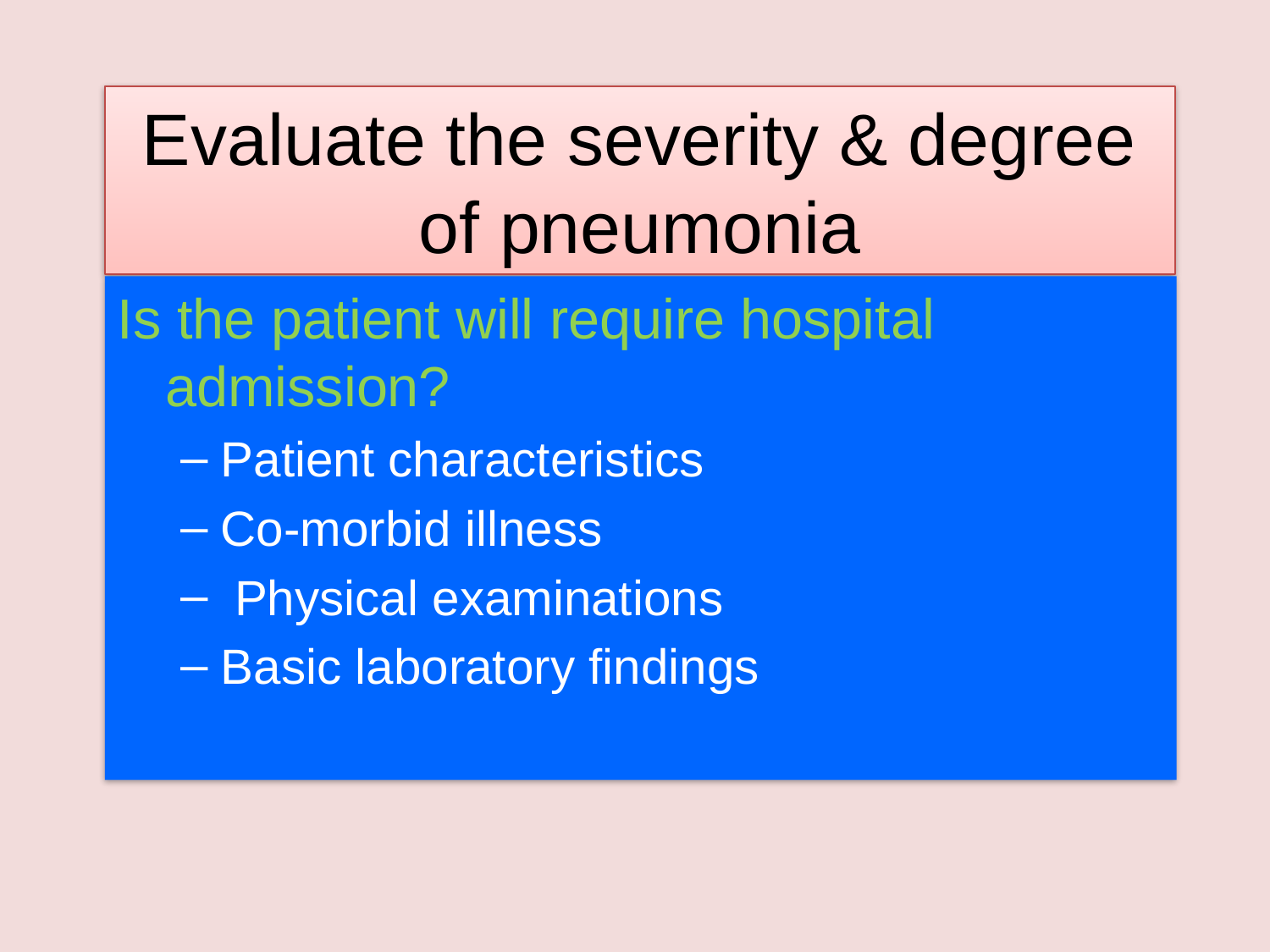

# Evaluate the severity & degree of pneumonia
Is the patient will require hospital admission?
Patient characteristics
Co-morbid illness
 Physical examinations
Basic laboratory findings